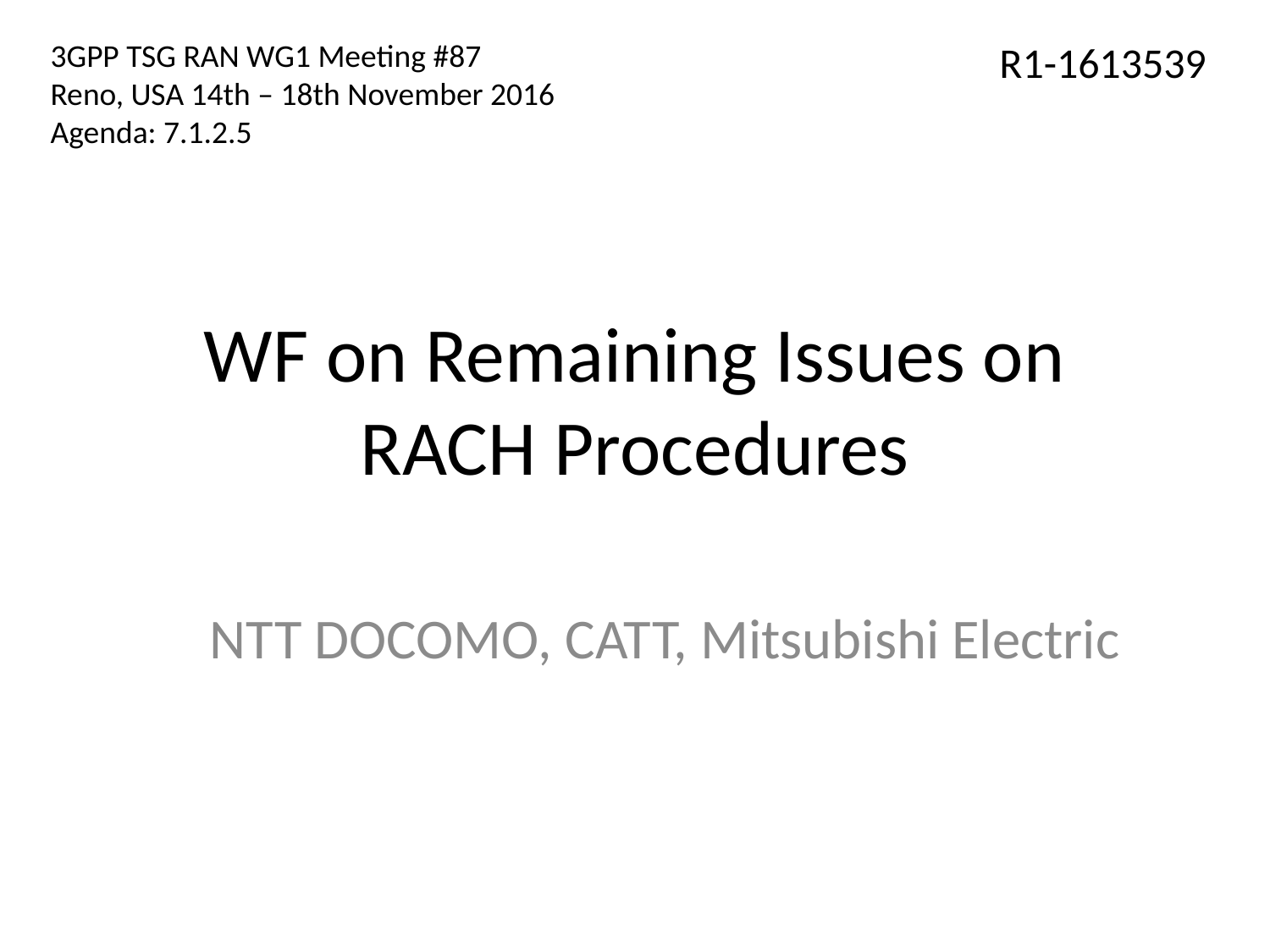

3GPP TSG RAN WG1 Meeting #87
Reno, USA 14th – 18th November 2016
Agenda: 7.1.2.5
R1-1613539
# WF on Remaining Issues on RACH Procedures
NTT DOCOMO, CATT, Mitsubishi Electric